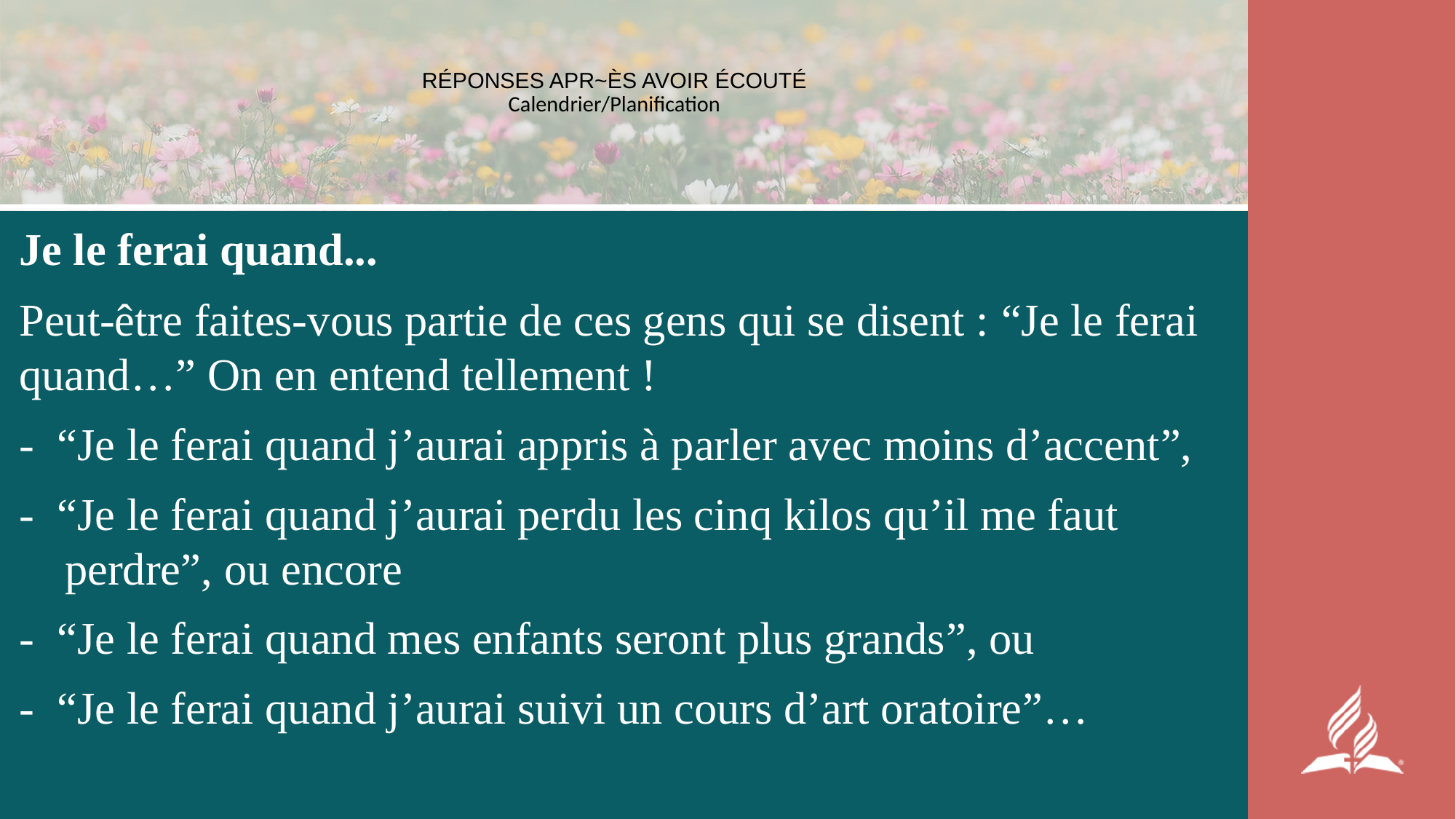

# RÉPONSES APR~ÈS AVOIR ÉCOUTÉ Calendrier/Planification
Je le ferai quand...
Peut-être faites-vous partie de ces gens qui se disent : “Je le ferai quand…” On en entend tellement !
-  “Je le ferai quand j’aurai appris à parler avec moins d’accent”,
-  “Je le ferai quand j’aurai perdu les cinq kilos qu’il me faut
    perdre”, ou encore
-  “Je le ferai quand mes enfants seront plus grands”, ou
-  “Je le ferai quand j’aurai suivi un cours d’art oratoire”…